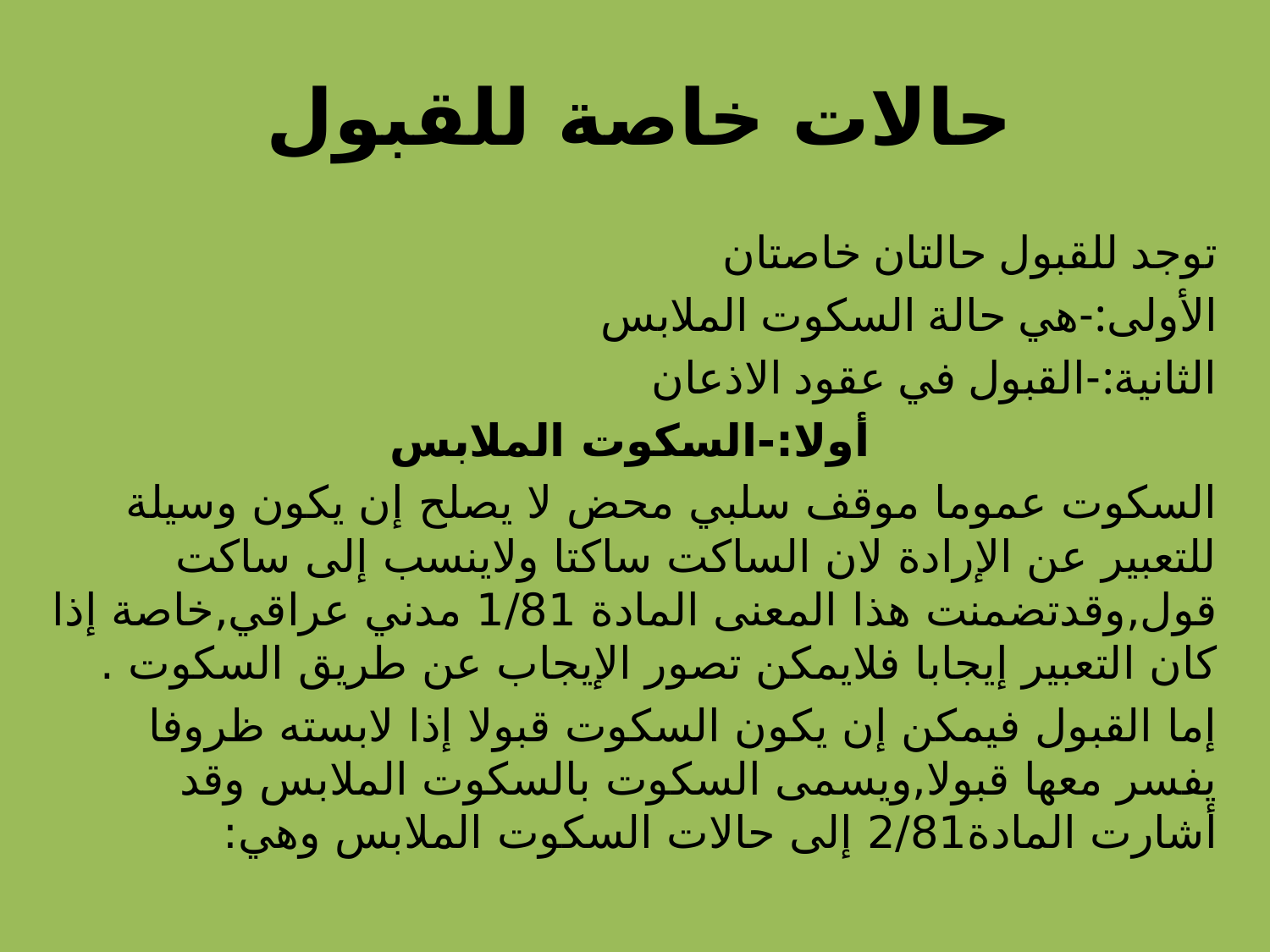

# حالات خاصة للقبول
توجد للقبول حالتان خاصتان
الأولى:-هي حالة السكوت الملابس
الثانية:-القبول في عقود الاذعان
أولا:-السكوت الملابس
السكوت عموما موقف سلبي محض لا يصلح إن يكون وسيلة للتعبير عن الإرادة لان الساكت ساكتا ولاينسب إلى ساكت قول,وقدتضمنت هذا المعنى المادة 1/81 مدني عراقي,خاصة إذا كان التعبير إيجابا فلايمكن تصور الإيجاب عن طريق السكوت .
إما القبول فيمكن إن يكون السكوت قبولا إذا لابسته ظروفا يفسر معها قبولا,ويسمى السكوت بالسكوت الملابس وقد أشارت المادة2/81 إلى حالات السكوت الملابس وهي: